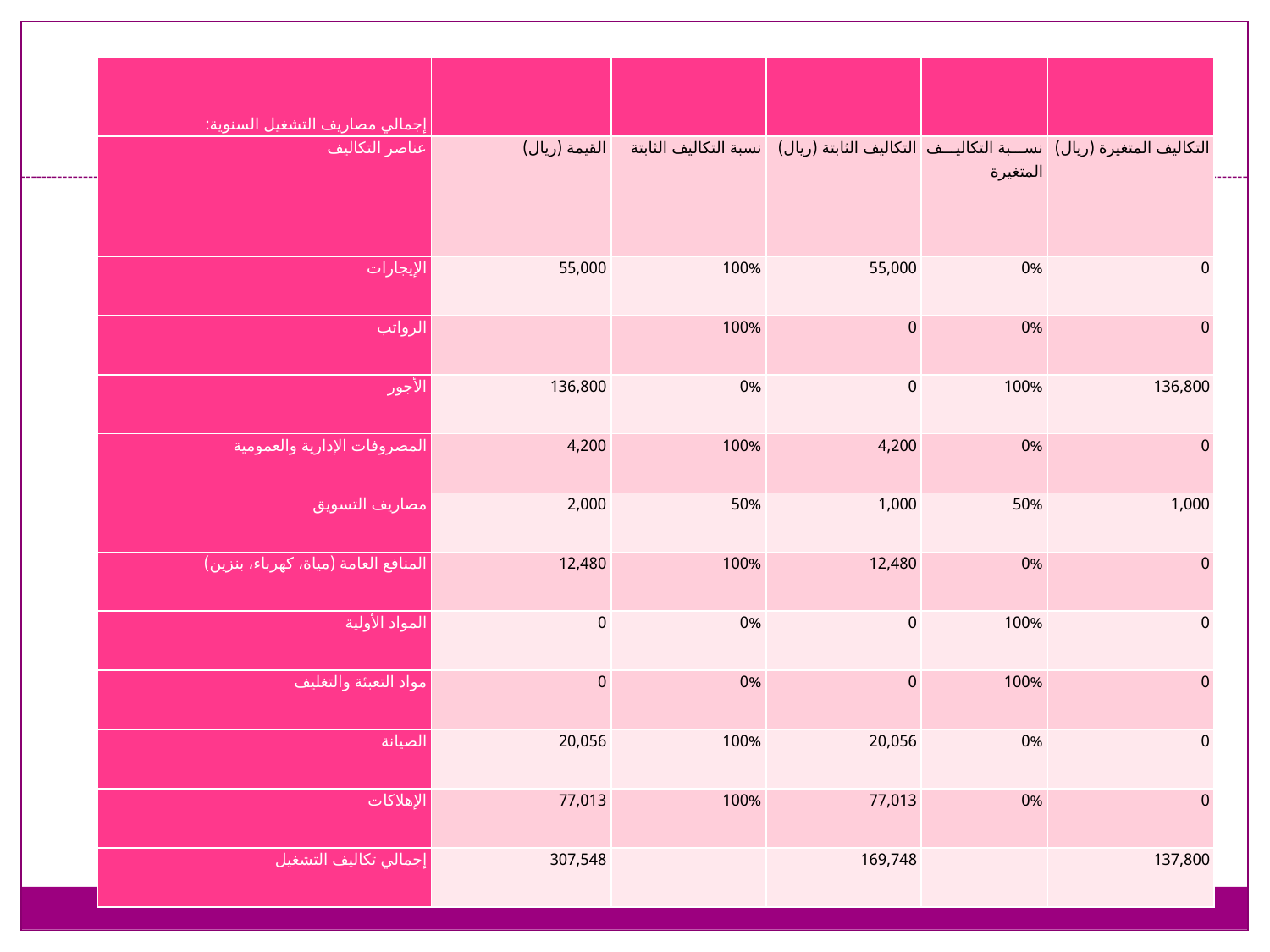

| إجمالي مصاريف التشغيل السنوية: |  |  |  |  |  |
| --- | --- | --- | --- | --- | --- |
| عناصر التكاليف | القيمة (ريال) | نسبة التكاليف الثابتة | التكاليف الثابتة (ريال) | نسبة التكاليف المتغيرة | التكاليف المتغيرة (ريال) |
| الإيجارات | 55,000 | 100% | 55,000 | 0% | 0 |
| الرواتب |  | 100% | 0 | 0% | 0 |
| الأجور | 136,800 | 0% | 0 | 100% | 136,800 |
| المصروفات الإدارية والعمومية | 4,200 | 100% | 4,200 | 0% | 0 |
| مصاريف التسويق | 2,000 | 50% | 1,000 | 50% | 1,000 |
| المنافع العامة (مياة، كهرباء، بنزين) | 12,480 | 100% | 12,480 | 0% | 0 |
| المواد الأولية | 0 | 0% | 0 | 100% | 0 |
| مواد التعبئة والتغليف | 0 | 0% | 0 | 100% | 0 |
| الصيانة | 20,056 | 100% | 20,056 | 0% | 0 |
| الإهلاكات | 77,013 | 100% | 77,013 | 0% | 0 |
| إجمالي تكاليف التشغيل | 307,548 |  | 169,748 |  | 137,800 |